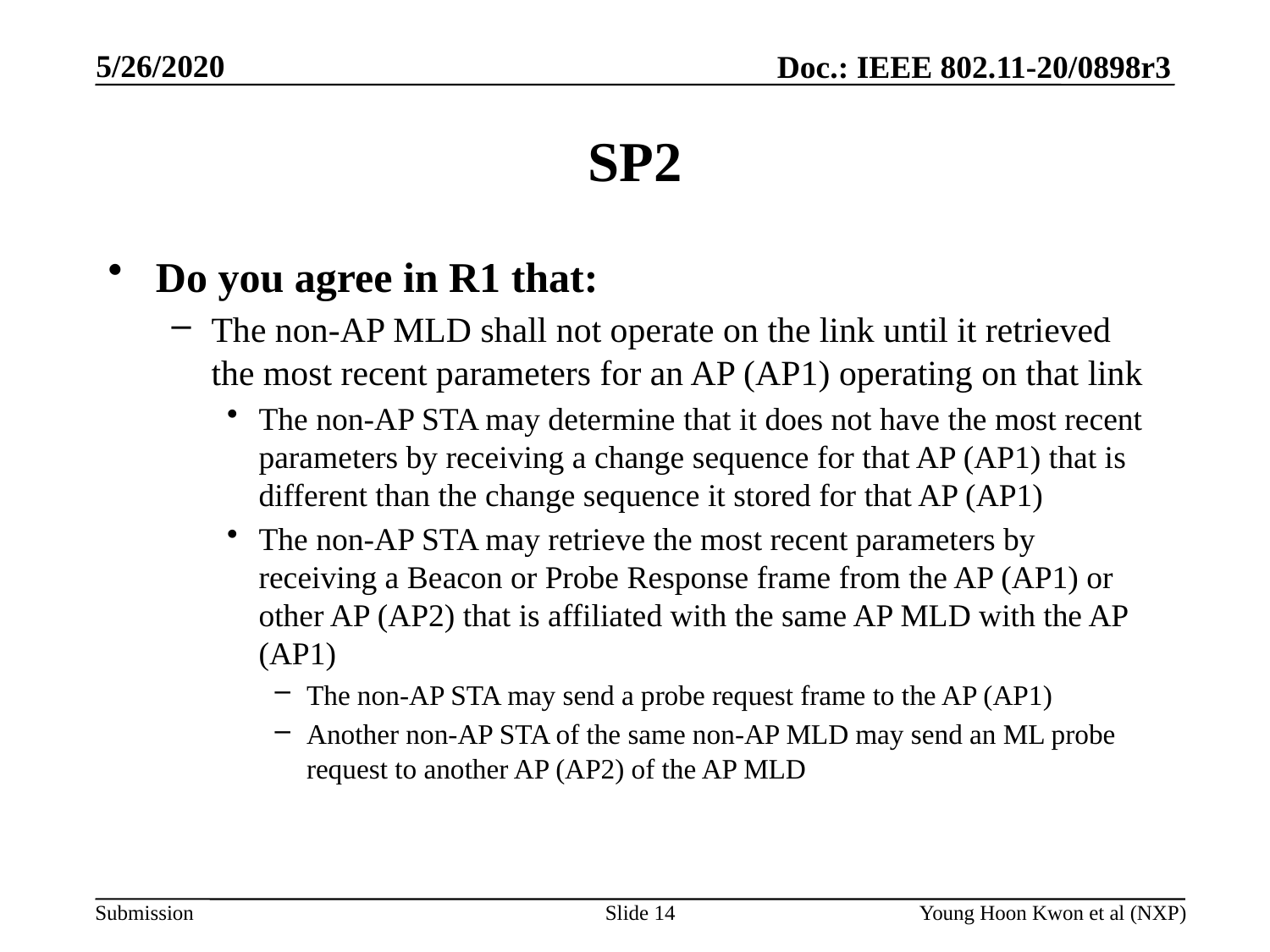

# SP2
Do you agree in R1 that:
The non-AP MLD shall not operate on the link until it retrieved the most recent parameters for an AP (AP1) operating on that link
The non-AP STA may determine that it does not have the most recent parameters by receiving a change sequence for that AP (AP1) that is different than the change sequence it stored for that AP (AP1)
The non-AP STA may retrieve the most recent parameters by receiving a Beacon or Probe Response frame from the AP (AP1) or other AP (AP2) that is affiliated with the same AP MLD with the AP (AP1)
The non-AP STA may send a probe request frame to the AP (AP1)
Another non-AP STA of the same non-AP MLD may send an ML probe request to another AP (AP2) of the AP MLD

Slide 14
Young Hoon Kwon et al (NXP)